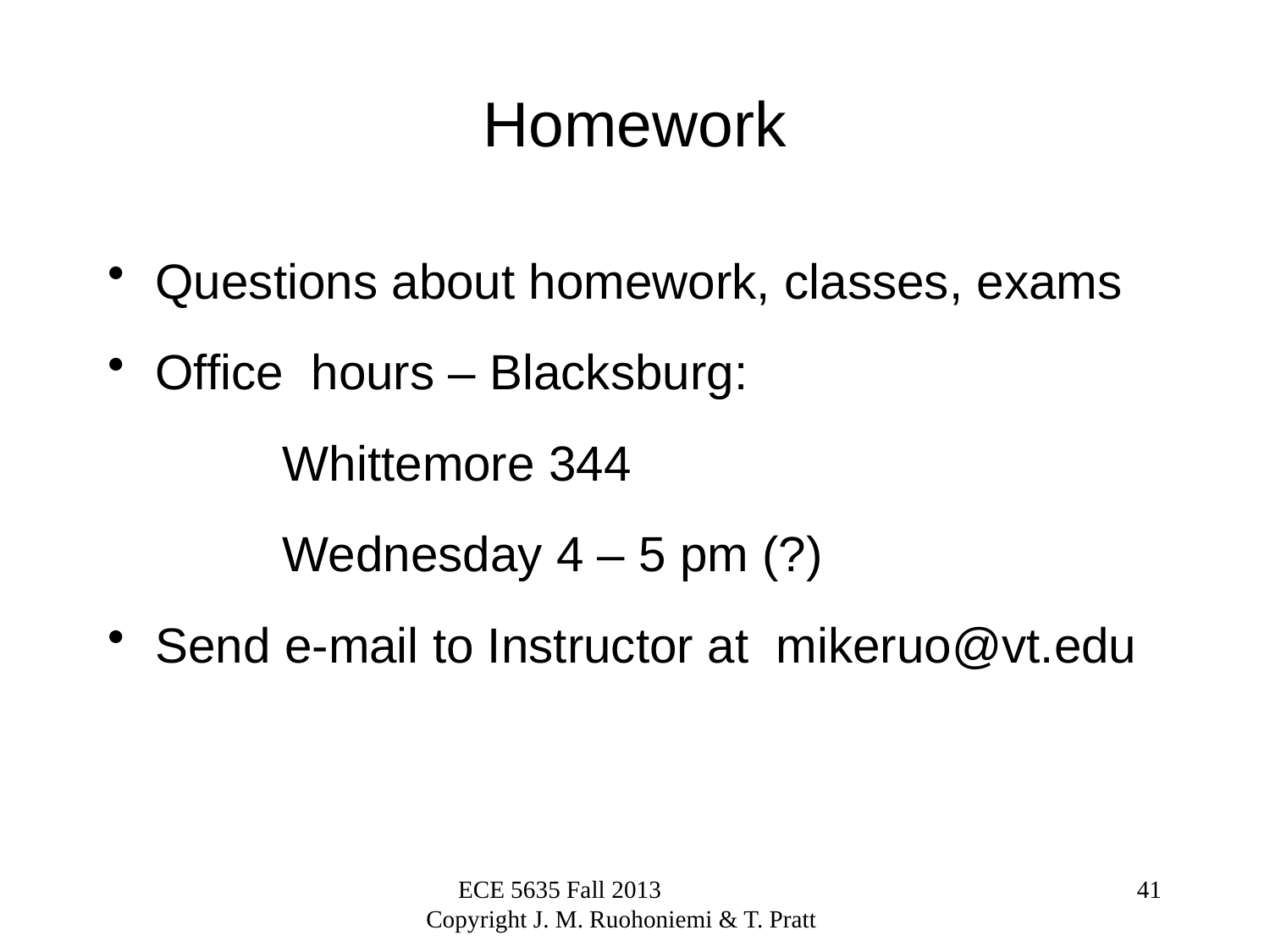

# Homework
Questions about homework, classes, exams
Office  hours – Blacksburg:
		Whittemore 344
		Wednesday 4 – 5 pm (?)
Send e-mail to Instructor at  mikeruo@vt.edu

ECE 5635 Fall 2013                      Copyright J. M. Ruohoniemi & T. Pratt
41